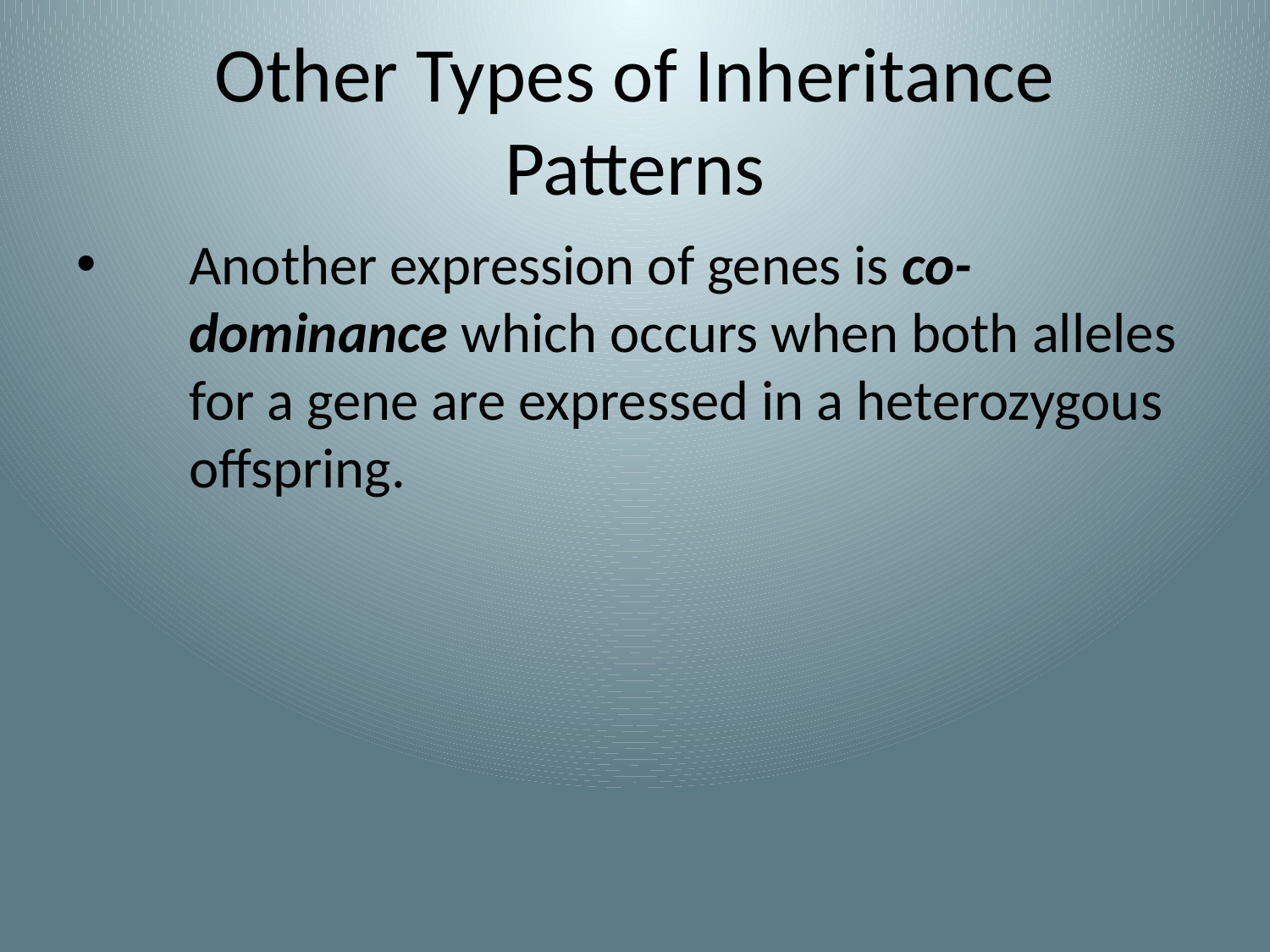

# Other Types of Inheritance Patterns
Another expression of genes is co-dominance which occurs when both alleles for a gene are expressed in a heterozygous offspring.